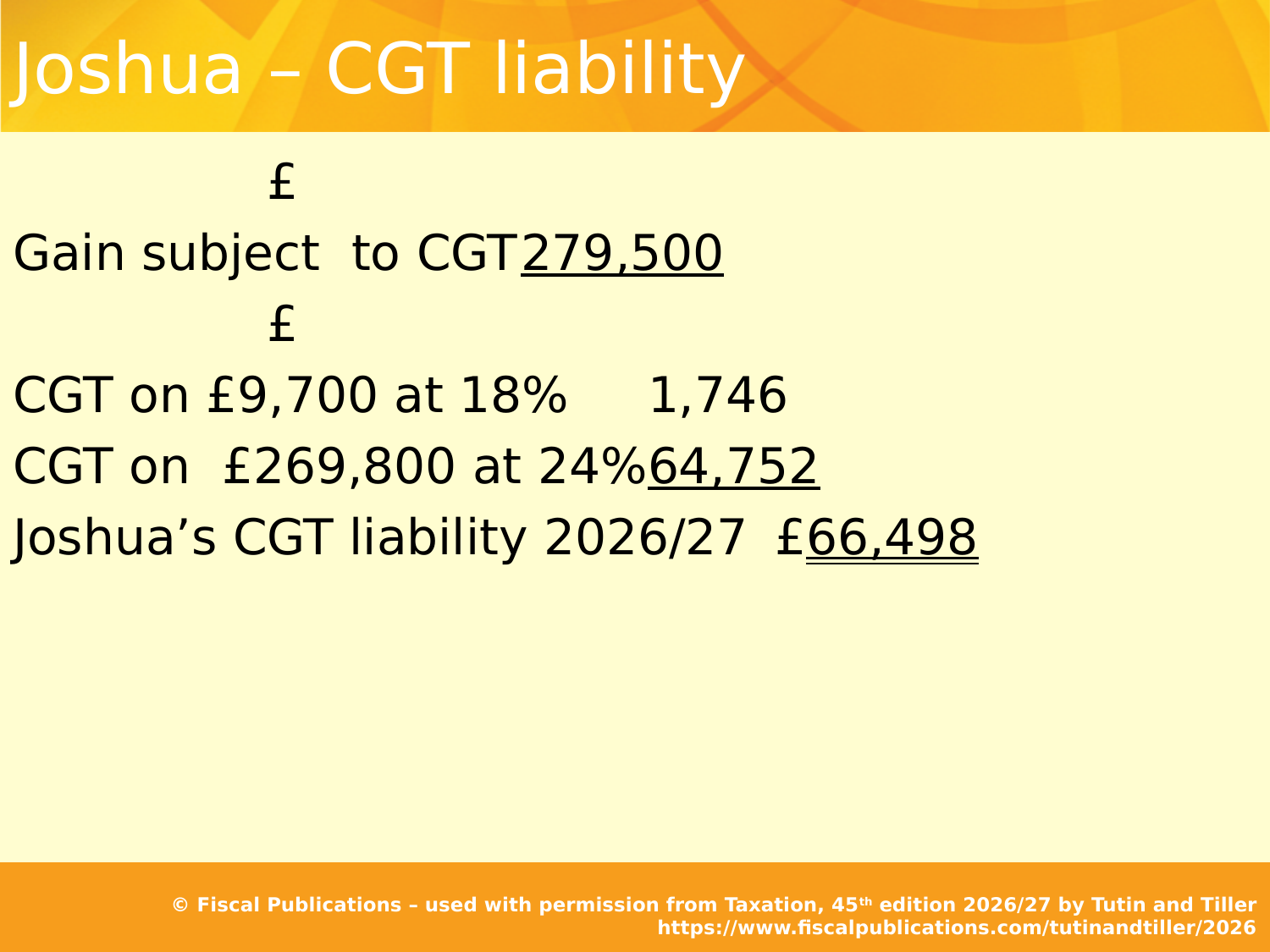

# Joshua – CGT liability
		£
Gain subject  to CGT	279,500
		£
CGT on £9,700 at 18%	1,746
CGT on  £269,800 at 24%	64,752
Joshua’s CGT liability 2026/27	£66,498